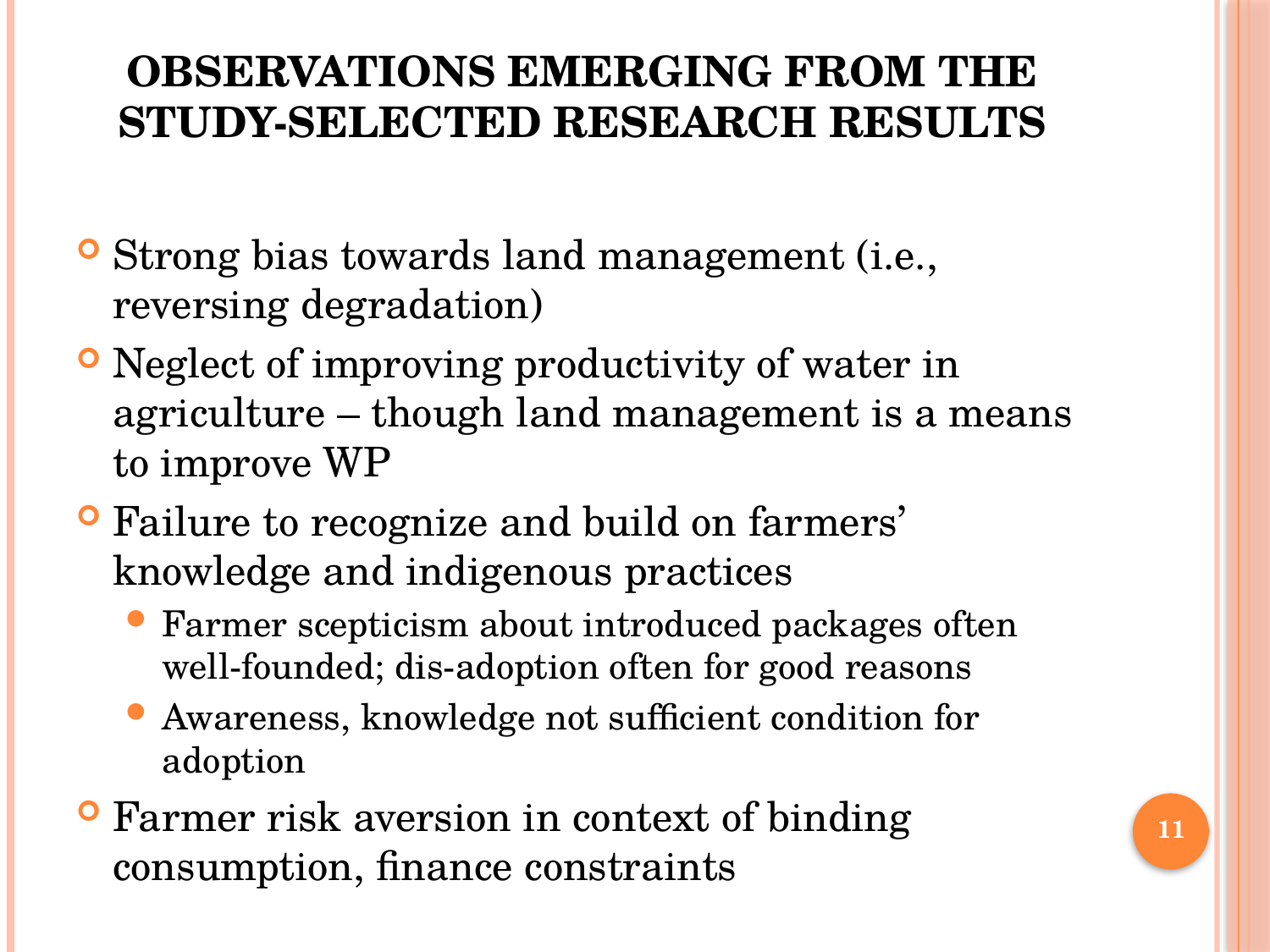

# observations emerging from the study-Selected Research results
Strong bias towards land management (i.e., reversing degradation)
Neglect of improving productivity of water in agriculture – though land management is a means to improve WP
Failure to recognize and build on farmers’ knowledge and indigenous practices
Farmer scepticism about introduced packages often well-founded; dis-adoption often for good reasons
Awareness, knowledge not sufficient condition for adoption
Farmer risk aversion in context of binding consumption, finance constraints
11